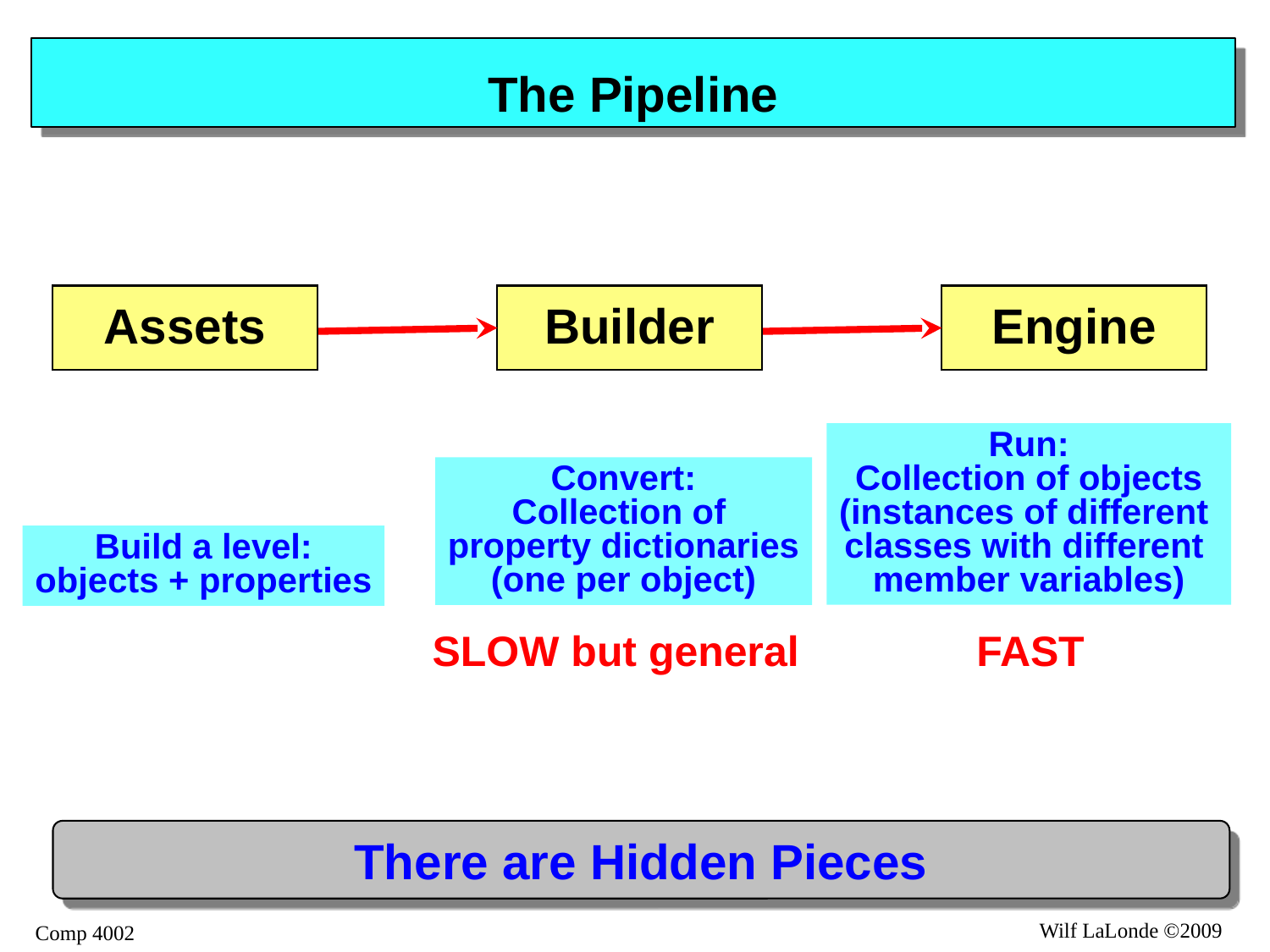

# The Pipeline
Assets
Builder
Engine

Run:
Collection of objects
(instances of different
classes with different
member variables)
Convert:
Collection of
property dictionaries
(one per object)
Build a level:
objects + properties
SLOW but general
FAST
There are Hidden Pieces